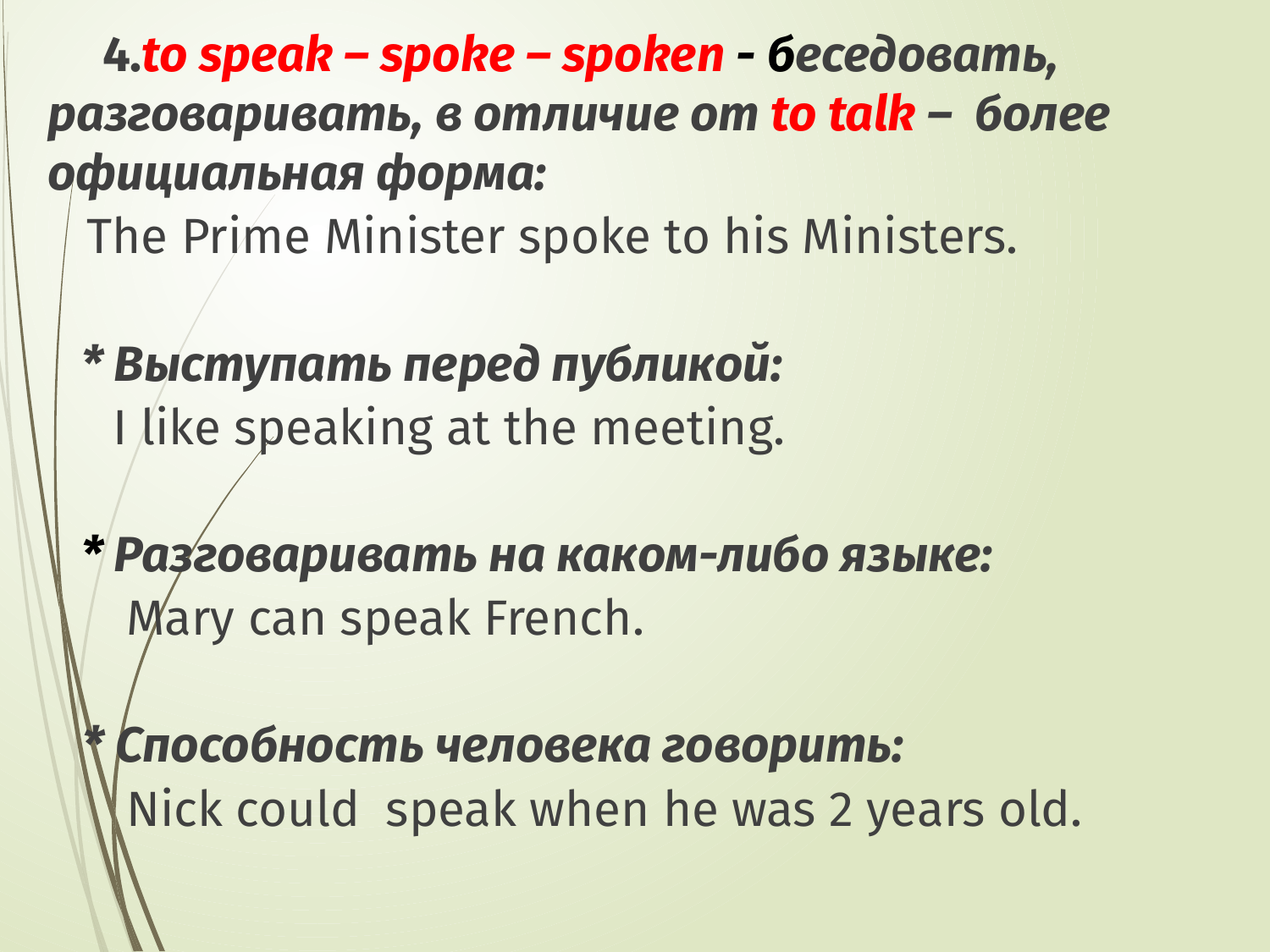

4.to speak – spoke – spoken - беседовать,  разговаривать, в отличие от to talk –  более официальная форма:
   The Prime Minister spoke to his Ministers.

   * Выступать перед публикой:
     I like speaking at the meeting.

   * Разговаривать на каком-либо языке:
      Mary can speak French.

   * Способность человека говорить:
      Nick could  speak when he was 2 years old.